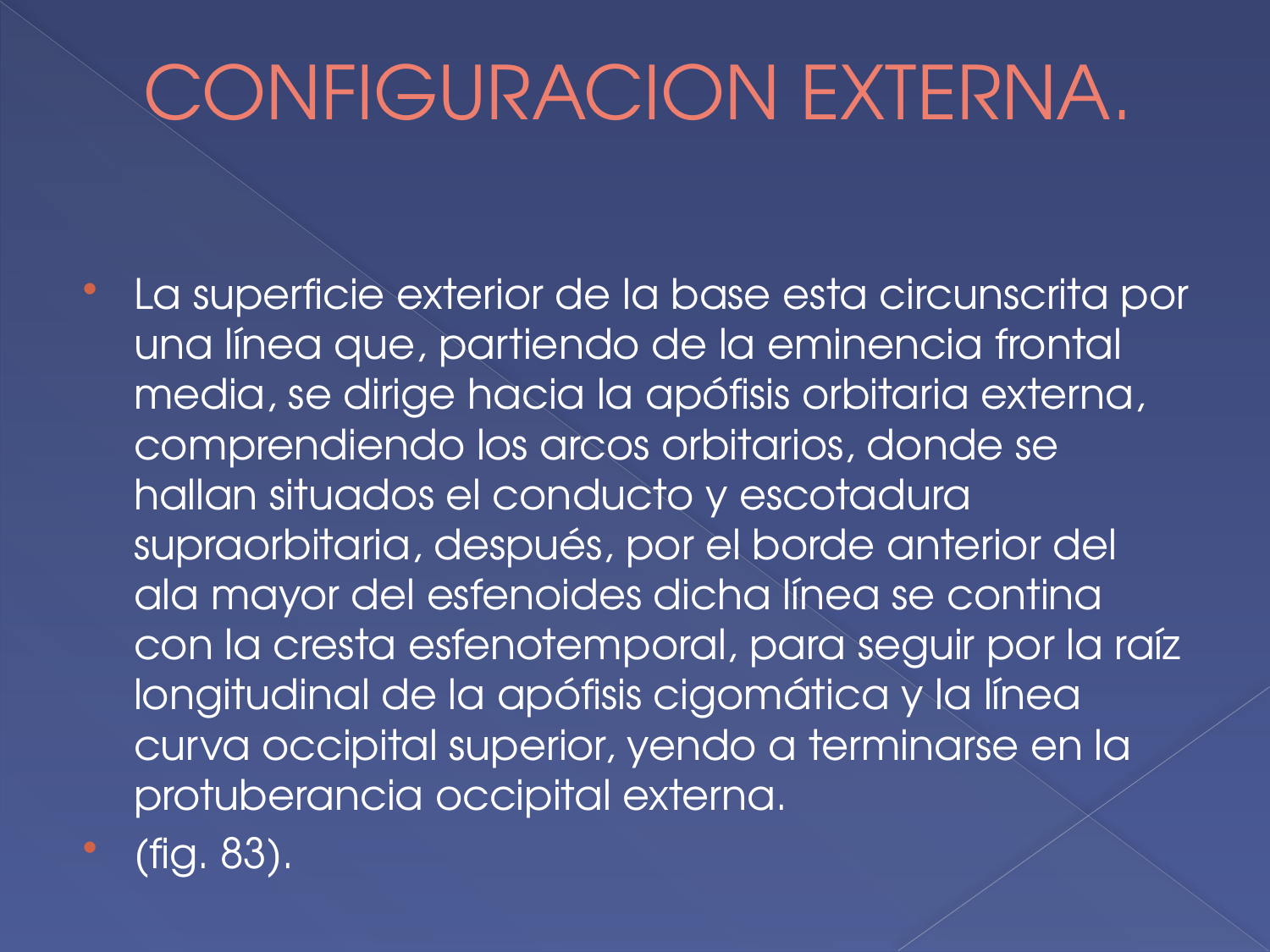

# CONFIGURACION EXTERNA.
La superficie exterior de la base esta circunscrita por una línea que, partiendo de la eminencia frontal media, se dirige hacia la apófisis orbitaria externa, comprendiendo los arcos orbitarios, donde se hallan situados el conducto y escotadura supraorbitaria, después, por el borde anterior del ala mayor del esfenoides dicha línea se contina con la cresta esfenotemporal, para seguir por la raíz longitudinal de la apófisis cigomática y la línea curva occipital superior, yendo a terminarse en la protuberancia occipital externa.
(fig. 83).